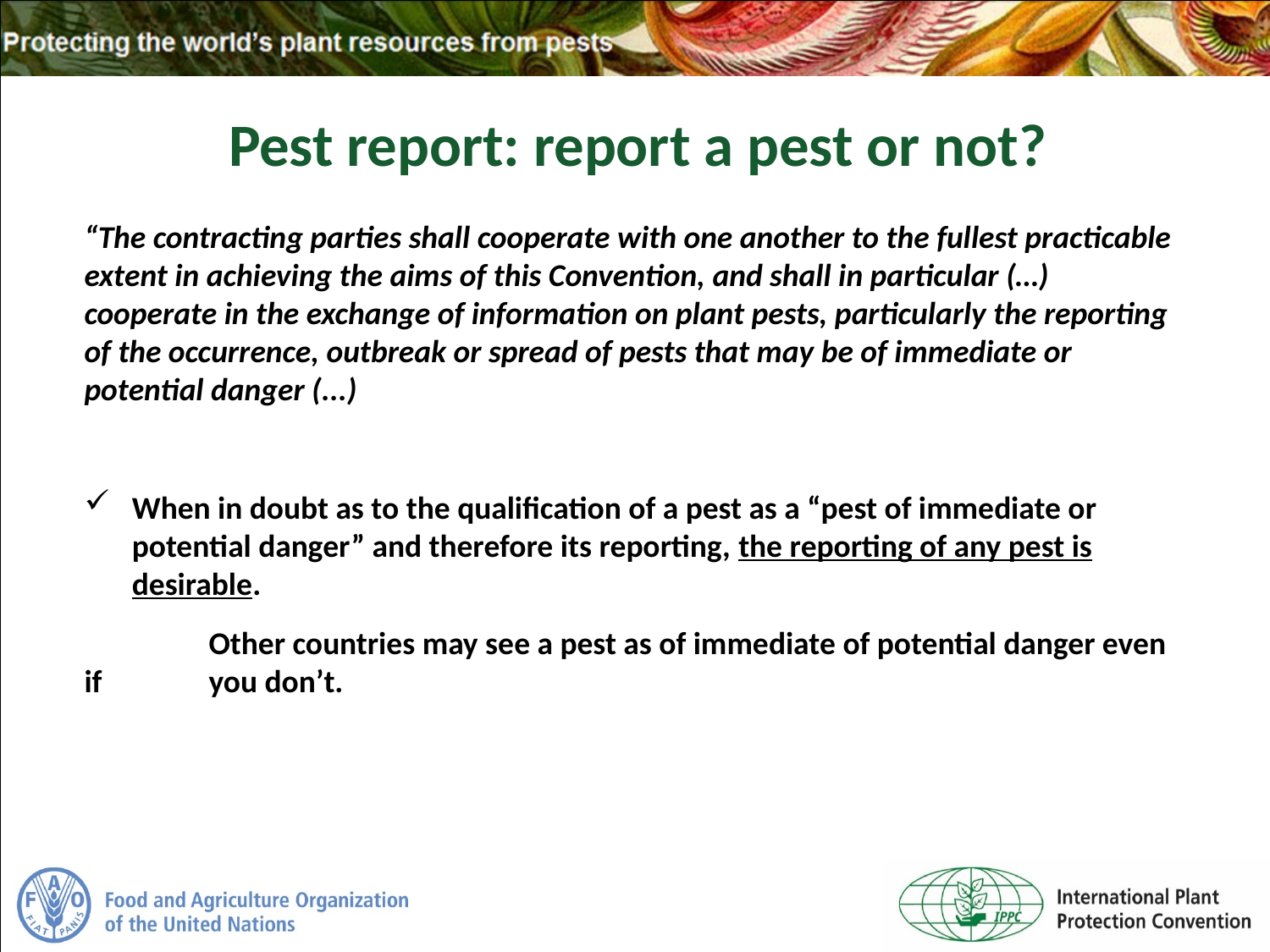

Pest report: report a pest or not?
“The contracting parties shall cooperate with one another to the fullest practicable extent in achieving the aims of this Convention, and shall in particular (…) cooperate in the exchange of information on plant pests, particularly the reporting of the occurrence, outbreak or spread of pests that may be of immediate or potential danger (...)

When in doubt as to the qualification of a pest as a “pest of immediate or potential danger” and therefore its reporting, the reporting of any pest is desirable.
		Other countries may see a pest as of immediate of potential danger even if 		you don’t.